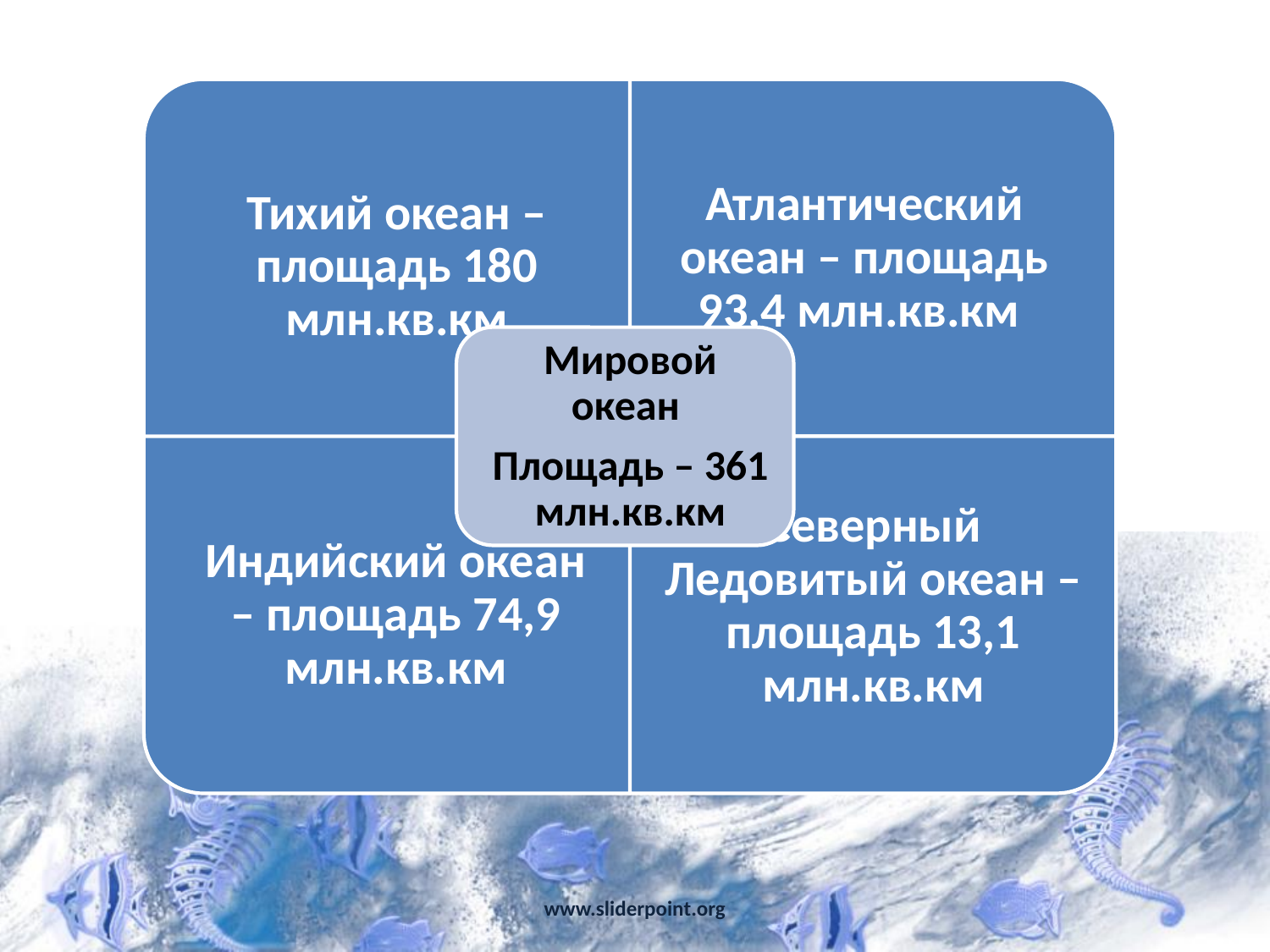

Тихий океан – площадь 180 млн.кв.км
Атлантический океан – площадь 93,4 млн.кв.км
Индийский океан – площадь 74,9 млн.кв.км
Северный Ледовитый океан – площадь 13,1 млн.кв.км
Мировой океан
Площадь – 361 млн.кв.км
www.sliderpoint.org